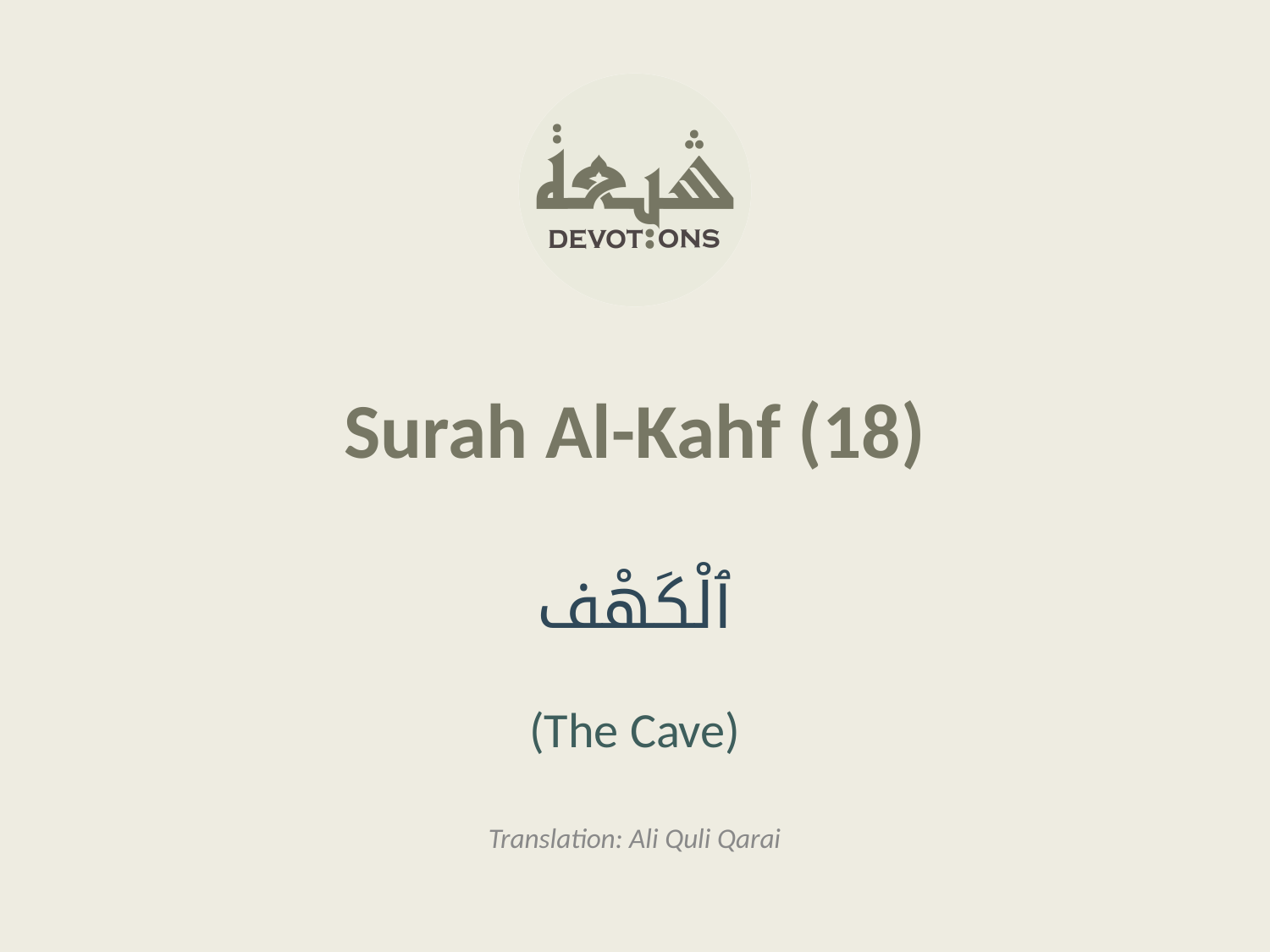

Surah Al-Kahf (18)
ٱلْكَهْف
(The Cave)
Translation: Ali Quli Qarai